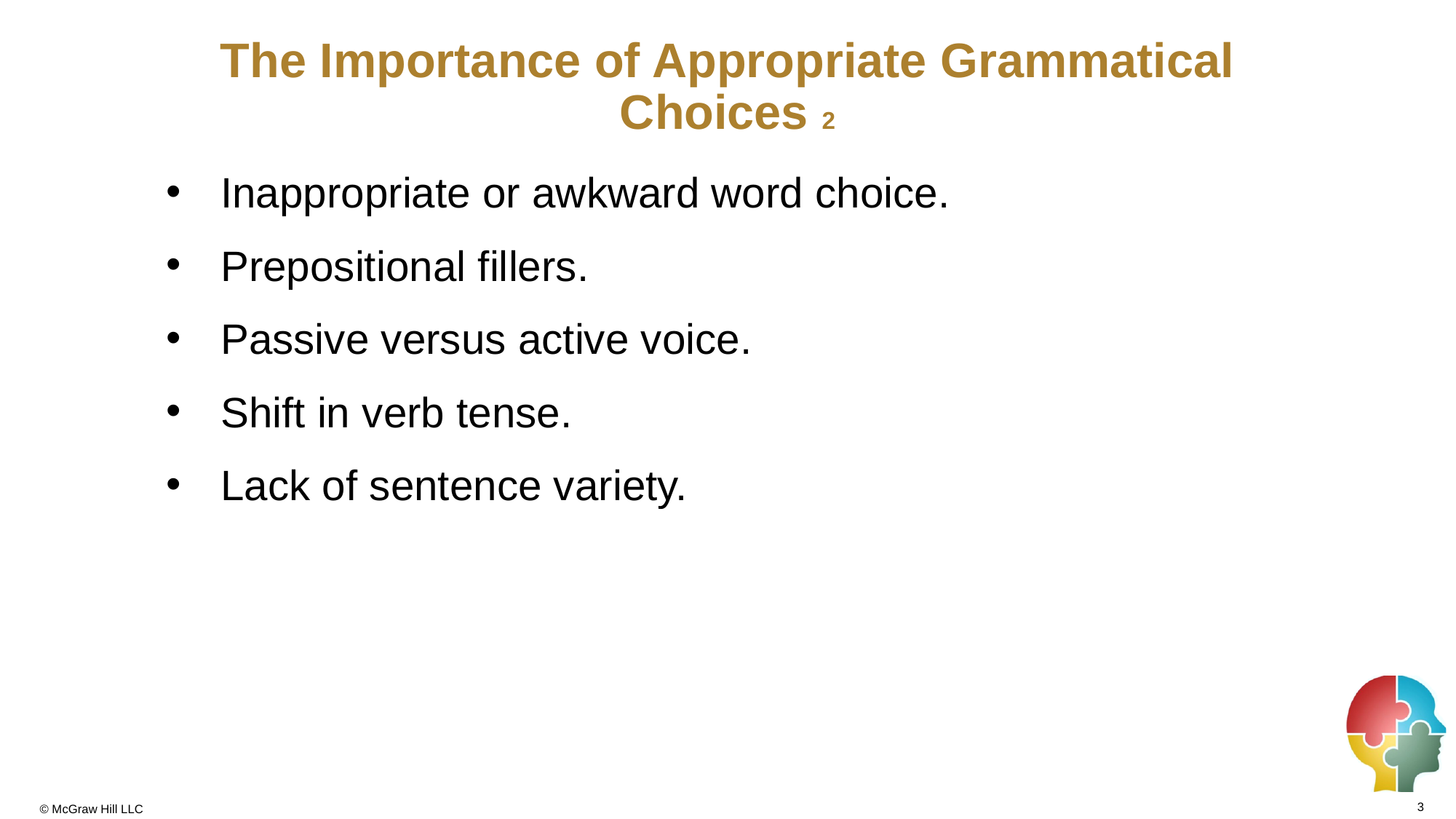

# The Importance of Appropriate Grammatical Choices 2
Inappropriate or awkward word choice.
Prepositional fillers.
Passive versus active voice.
Shift in verb tense.
Lack of sentence variety.
3